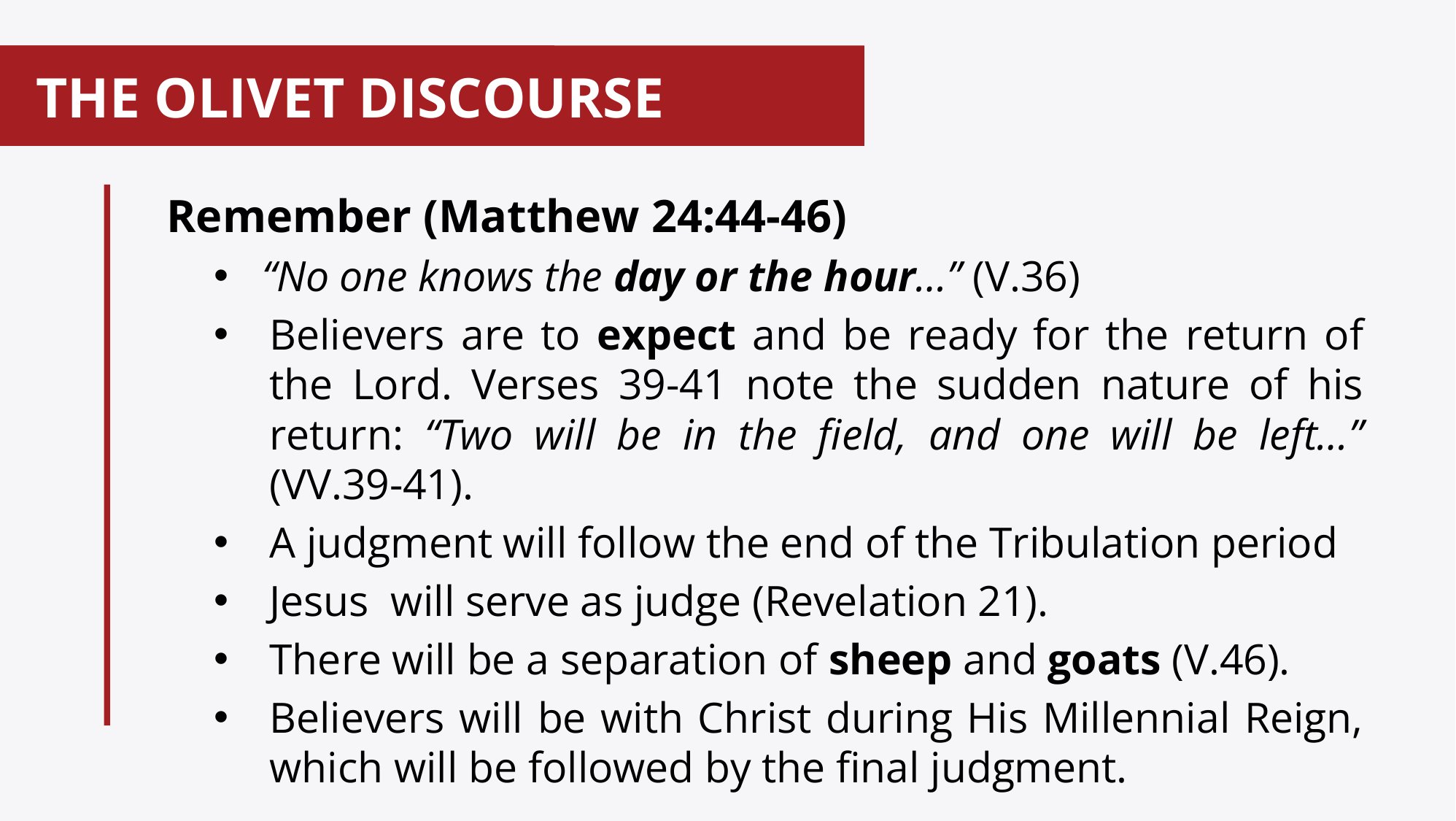

THE OLIVET DISCOURSE
#
 Remember (Matthew 24:44-46)
“No one knows the day or the hour…” (V.36)
Believers are to expect and be ready for the return of the Lord. Verses 39-41 note the sudden nature of his return: “Two will be in the field, and one will be left…” (VV.39-41).
A judgment will follow the end of the Tribulation period
Jesus  will serve as judge (Revelation 21).
There will be a separation of sheep and goats (V.46).
Believers will be with Christ during His Millennial Reign, which will be followed by the final judgment.